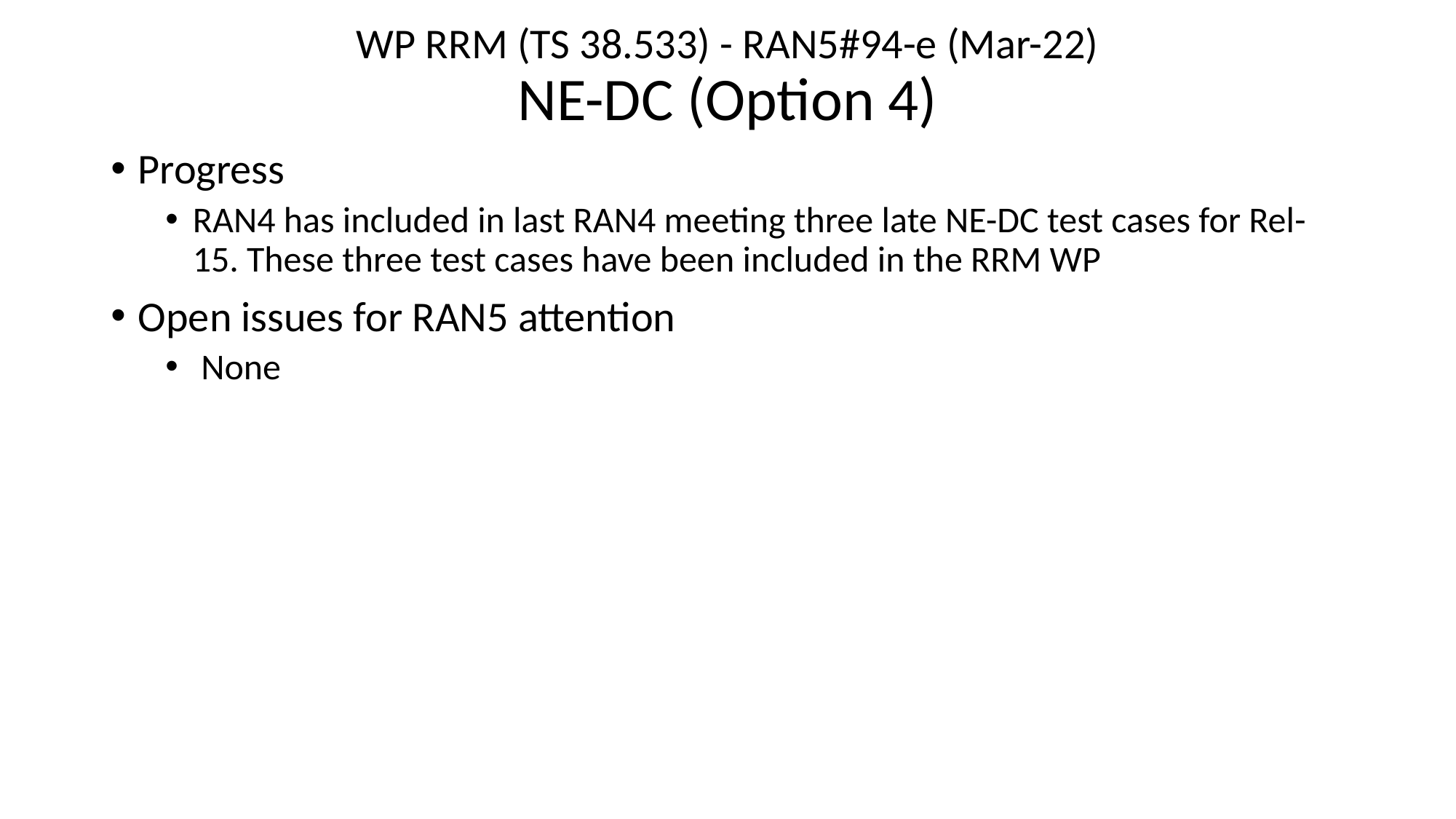

# WP RRM (TS 38.533) - RAN5#94-e (Mar-22) NE-DC (Option 4)
Progress
RAN4 has included in last RAN4 meeting three late NE-DC test cases for Rel-15. These three test cases have been included in the RRM WP
Open issues for RAN5 attention
 None